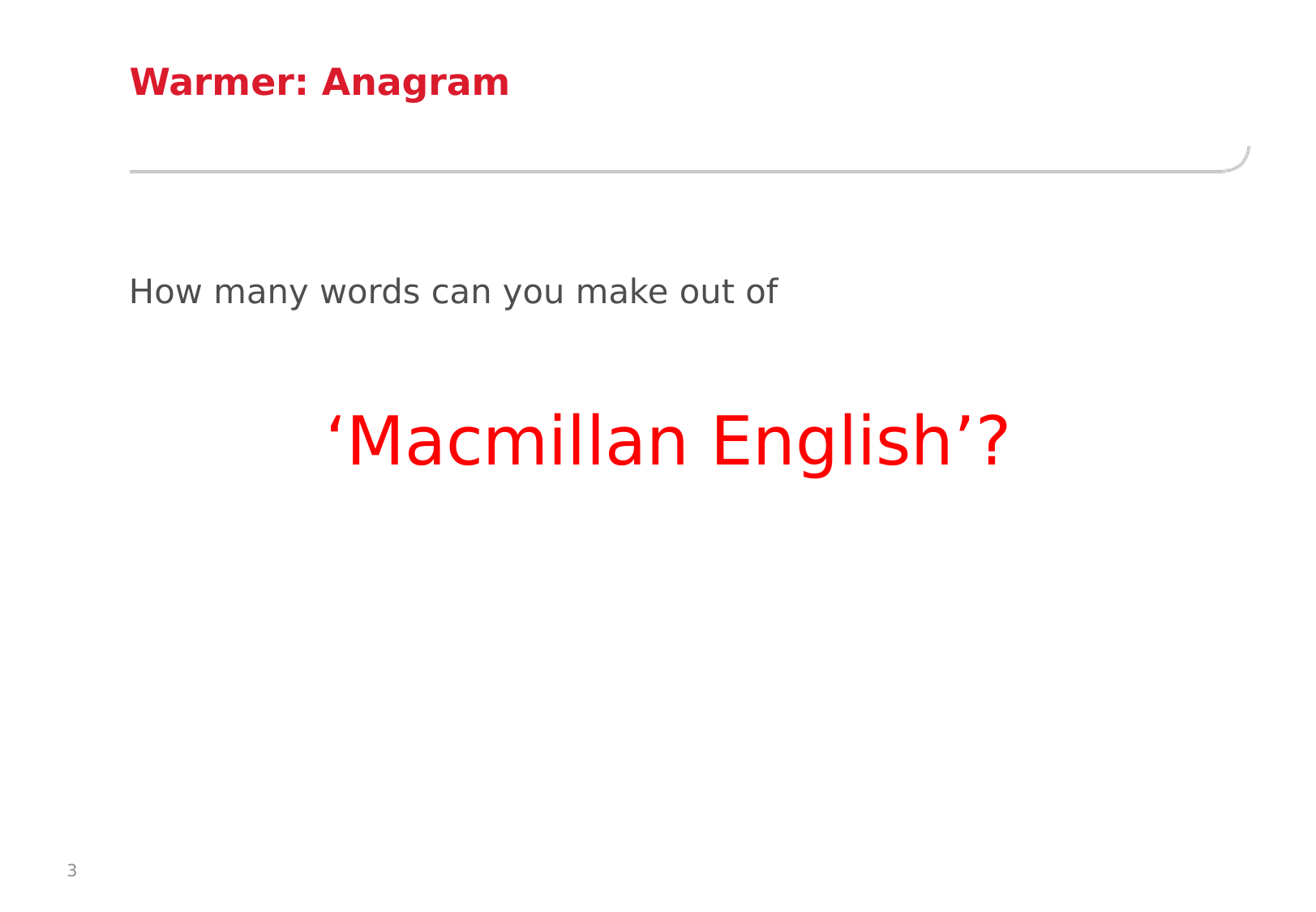

# Warmer: Anagram

How many words can you make out of

 ‘Macmillan English’?
3